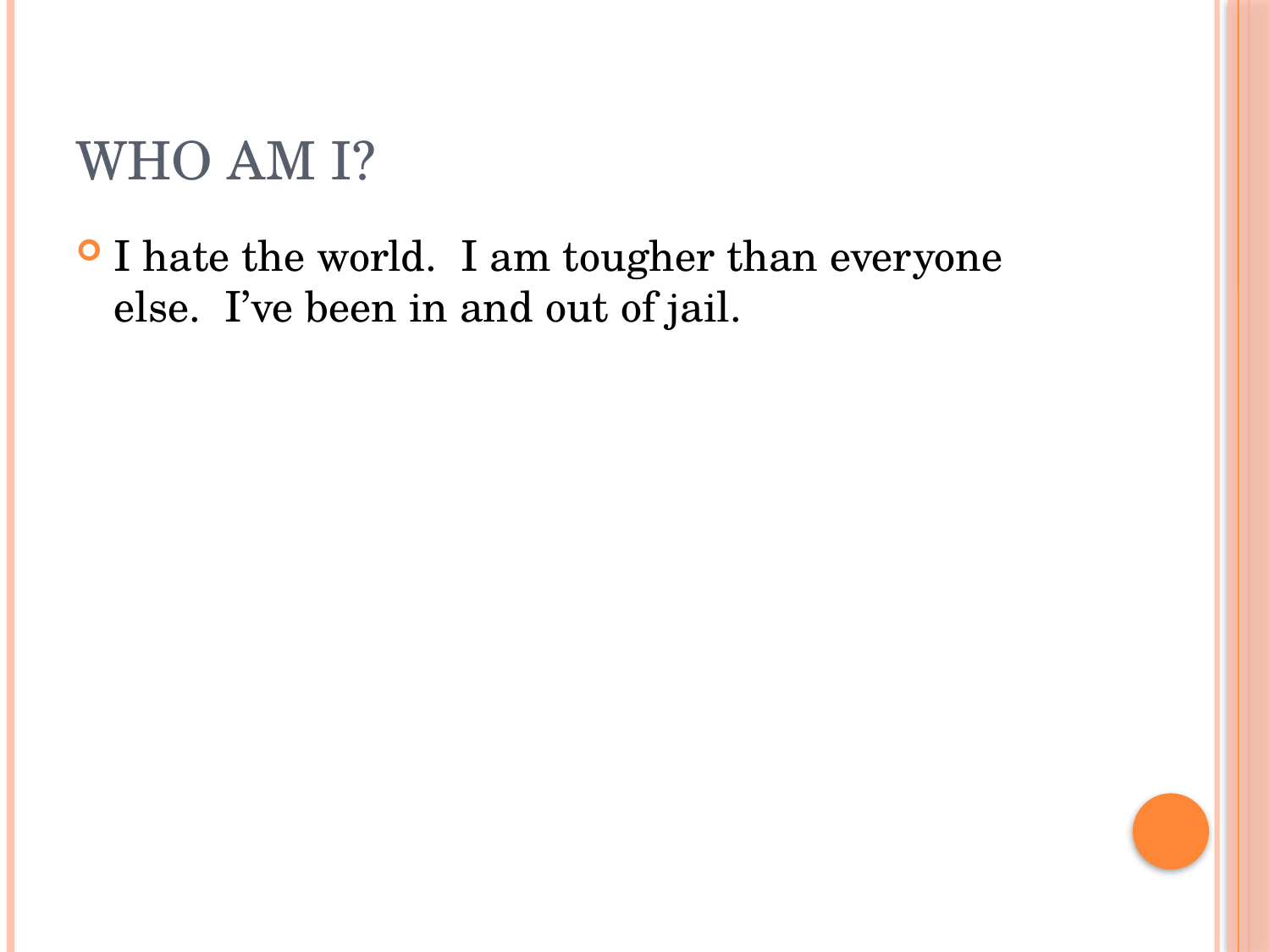

# Who Am I?
I hate the world.  I am tougher than everyone else.  I’ve been in and out of jail.